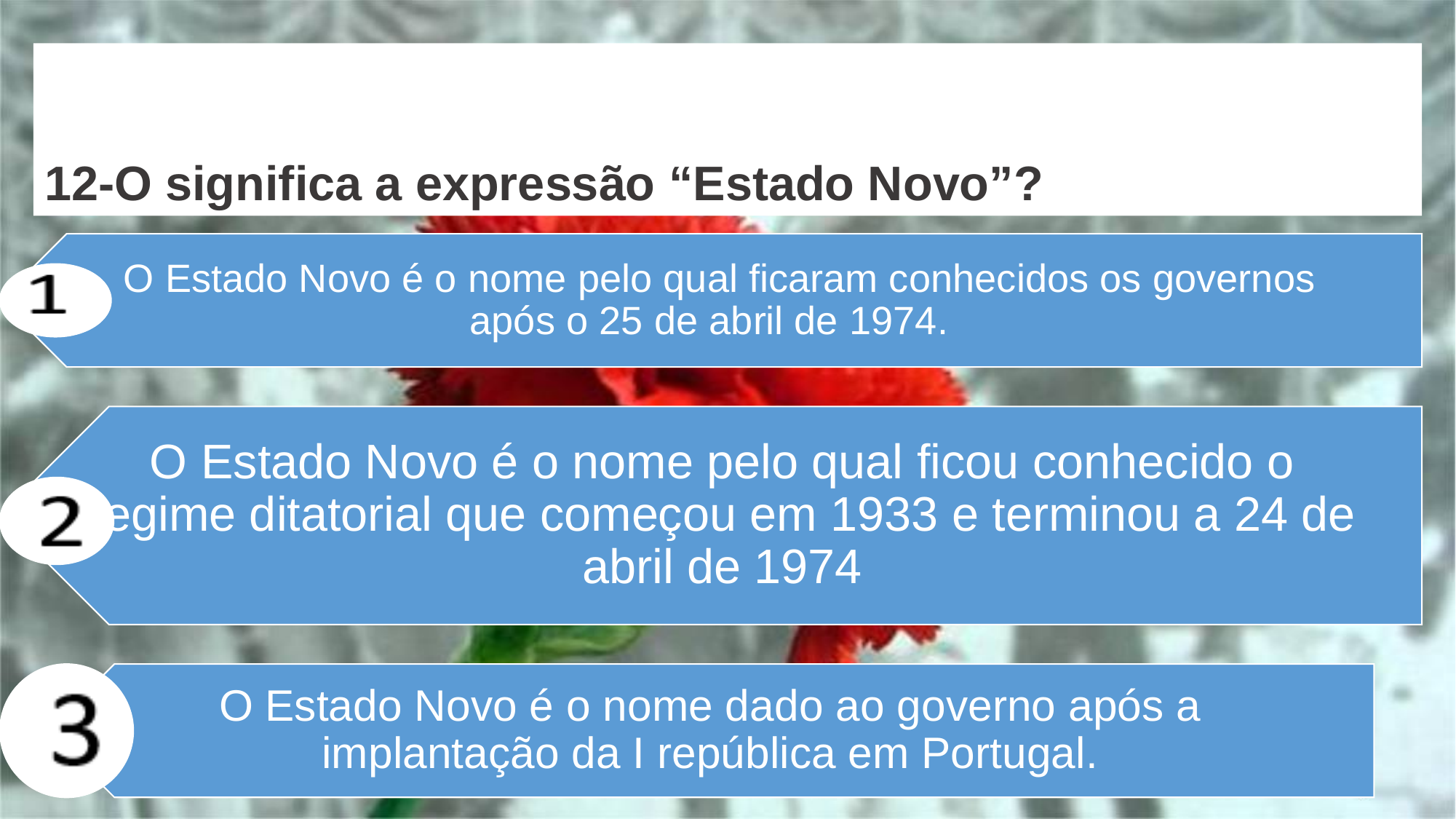

# 12-O significa a expressão “Estado Novo”?
  O Estado Novo é o nome pelo qual ficaram conhecidos os governos após o 25 de abril de 1974.
O Estado Novo é o nome pelo qual ficou conhecido o regime ditatorial que começou em 1933 e terminou a 24 de abril de 1974
O Estado Novo é o nome dado ao governo após a implantação da I república em Portugal.